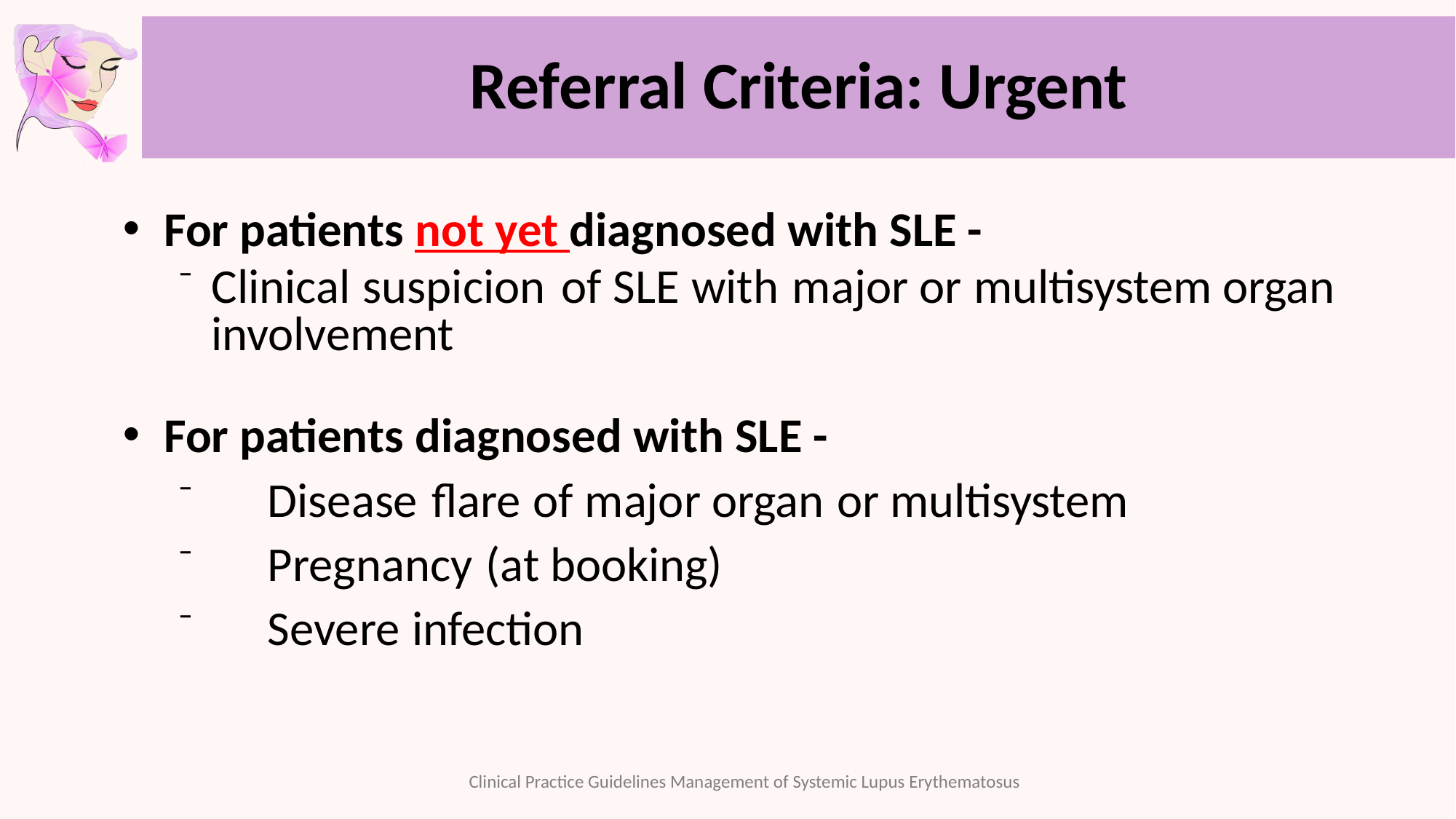

# Referral Criteria: Urgent

For patients not yet diagnosed with SLE -
⁻	Clinical suspicion of SLE with major or multisystem organ involvement
For patients diagnosed with SLE -
⁻	Disease flare of major organ or multisystem
⁻	Pregnancy (at booking)
⁻	Severe infection